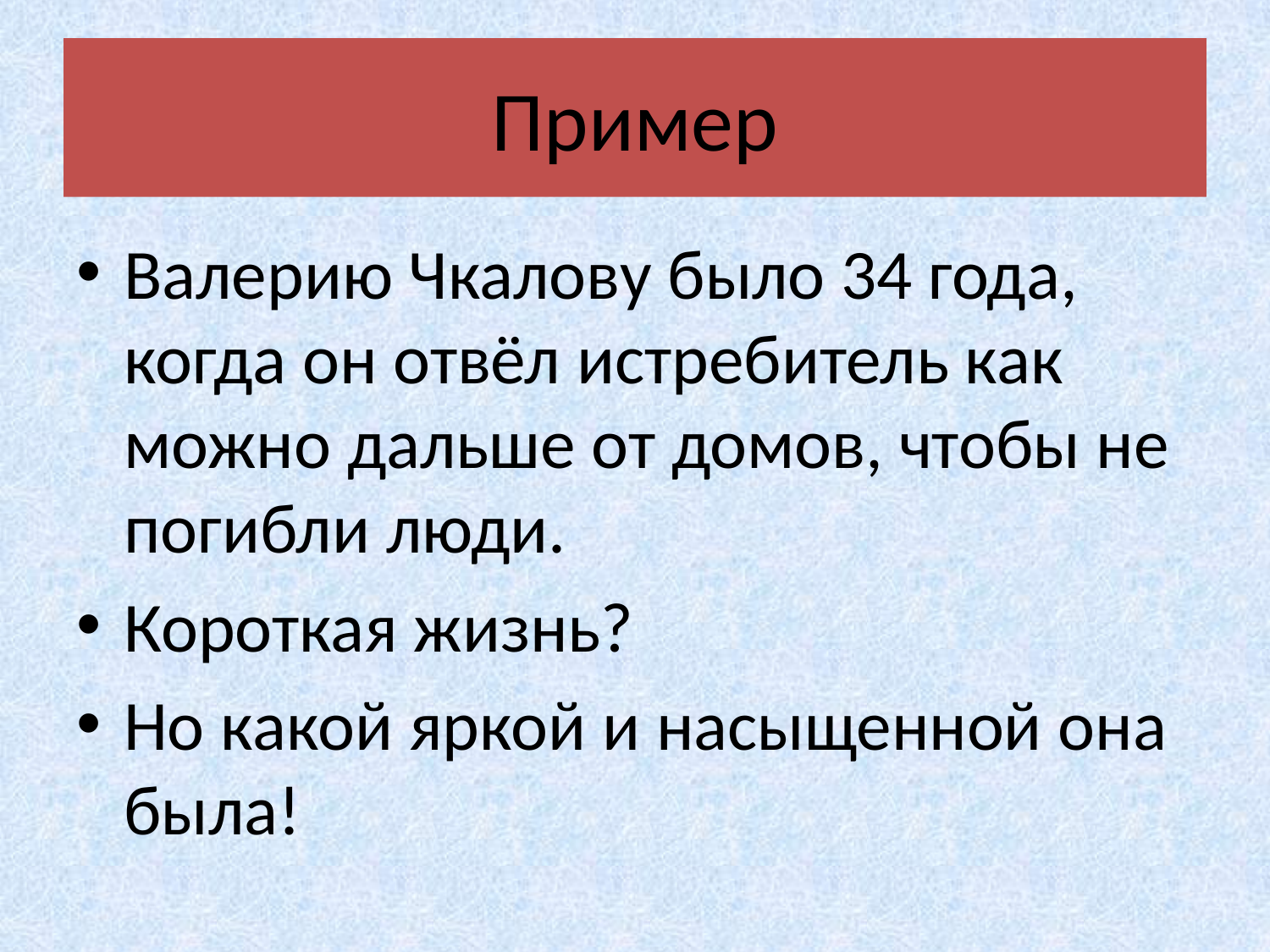

# Пример
Валерию Чкалову было 34 года, когда он отвёл истребитель как можно дальше от домов, чтобы не погибли люди.
Короткая жизнь?
Но какой яркой и насыщенной она была!